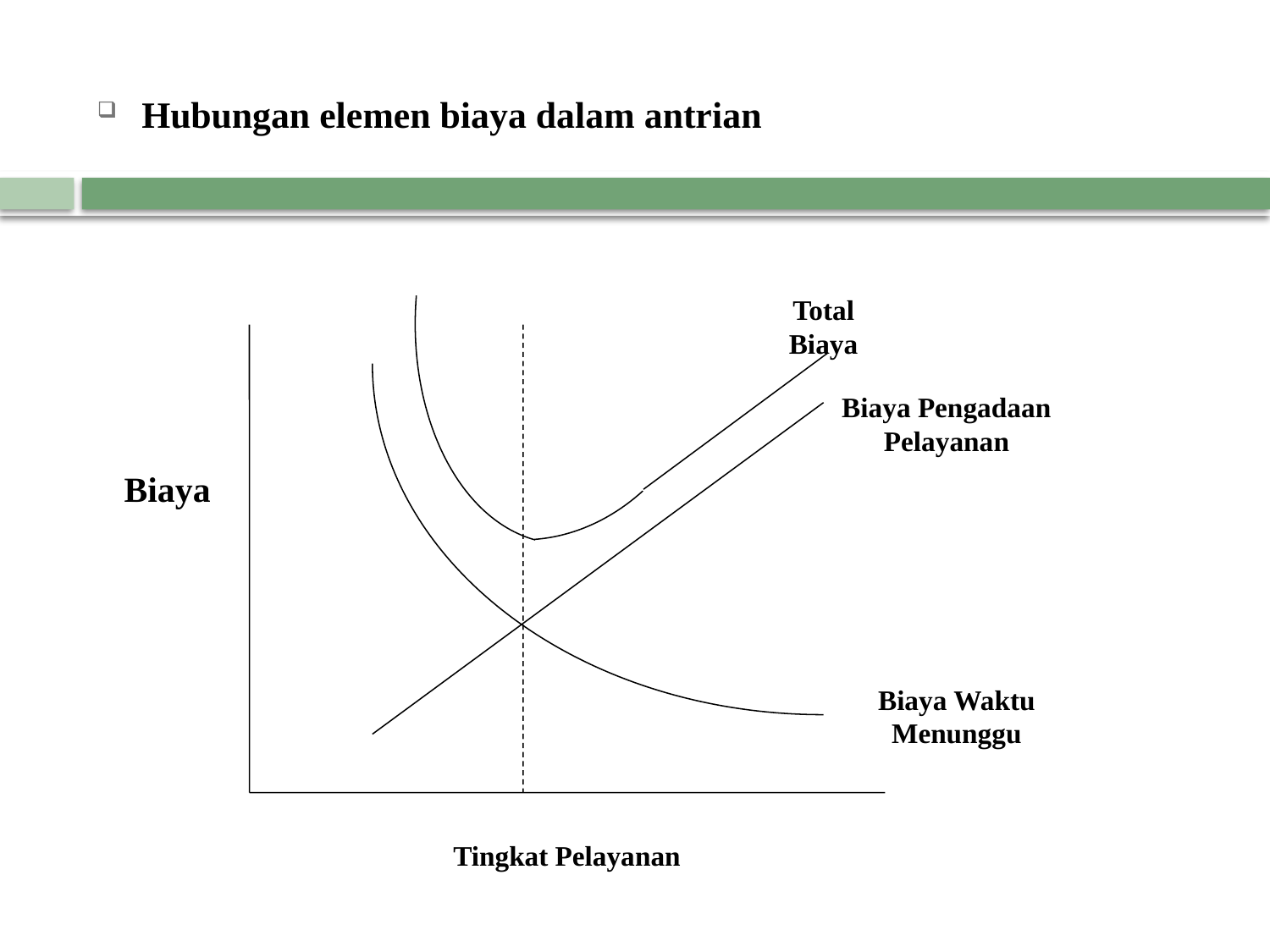

Hubungan elemen biaya dalam antrian
Total Biaya

Biaya Pengadaan Pelayanan

Biaya
Biaya Waktu Menunggu

Tingkat Pelayanan